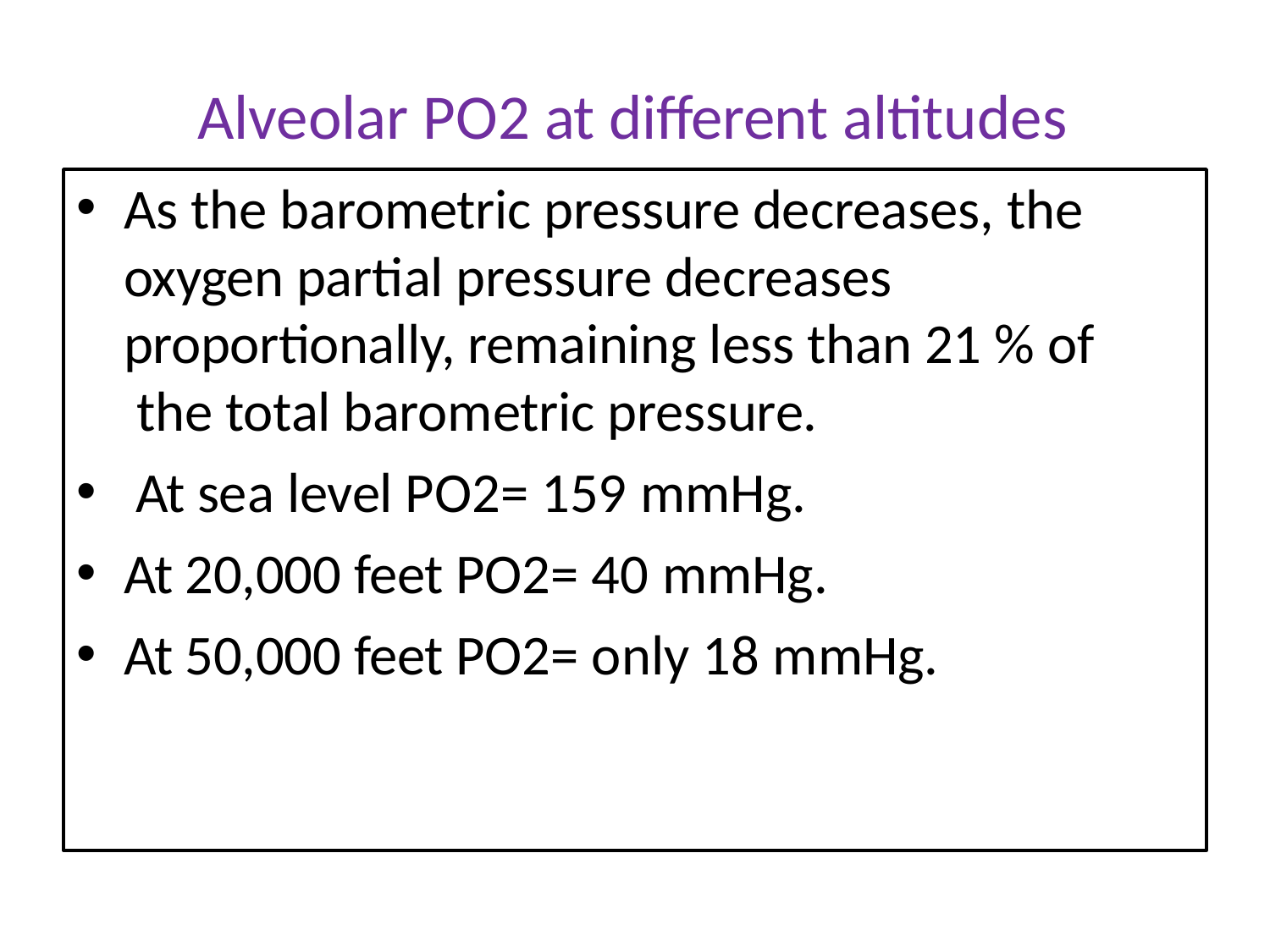

# Alveolar PO2 at different altitudes

As the barometric pressure decreases, the  oxygen partial pressure decreases  proportionally, remaining less than 21 % of  the total barometric pressure.
At sea level PO2= 159 mmHg.
At 20,000 feet PO2= 40 mmHg.
At 50,000 feet PO2= only 18 mmHg.